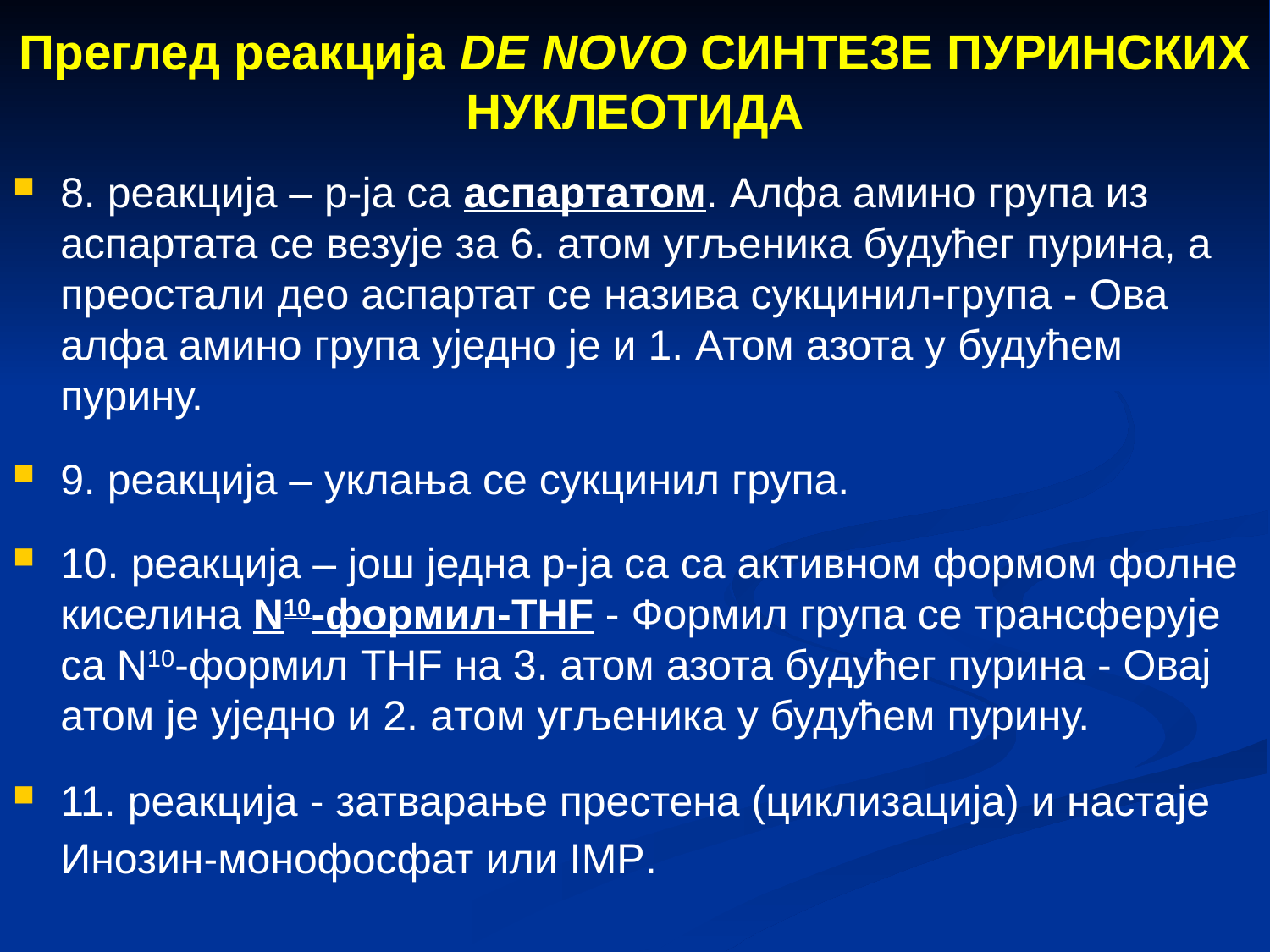

Преглед реакција DE NOVO СИНТЕЗЕ ПУРИНСКИХ НУКЛЕОТИДА
8. реакција – р-ја са аспартатом. Алфа амино група из аспартата се везује за 6. атом угљеника будућег пурина, а преостали део аспартат се назива сукцинил-група - Ова алфа амино група уједно је и 1. Атом азота у будућем пурину.

9. реакција – уклања се сукцинил група.

10. реакција – још једна р-ја са са активном формом фолне киселина N10-формил-THF - Формил група се трансферује са N10-формил THF на 3. атом азота будућег пурина - Овај атом је уједно и 2. aтом угљеника у будућем пурину.

11. реакција - затварање престена (циклизација) и настаје Инозин-монофосфат или IMP.